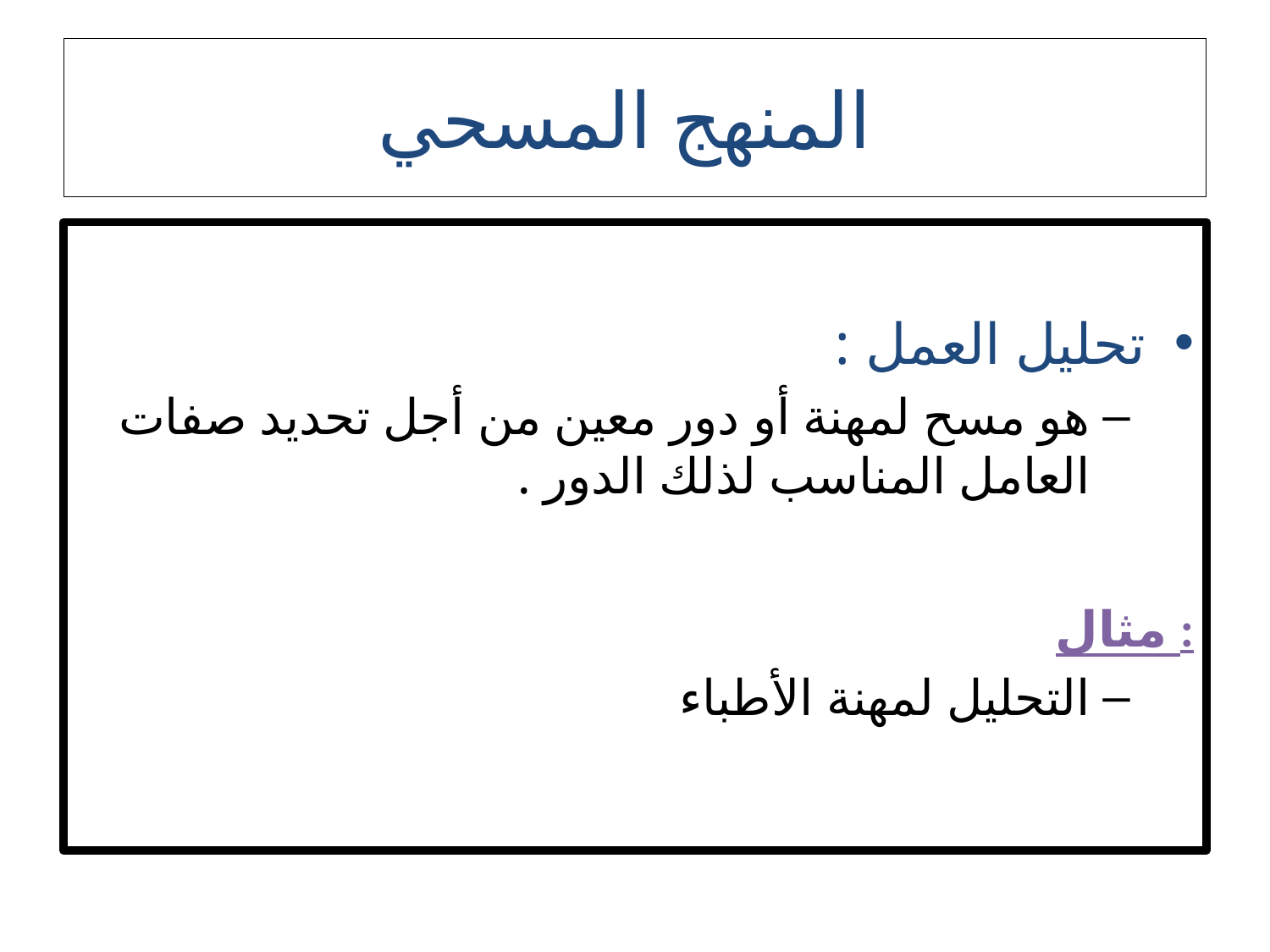

# المنهج المسحي

تحليل العمل :
هو مسح لمهنة أو دور معين من أجل تحديد صفات العامل المناسب لذلك الدور .

مثال :
التحليل لمهنة الأطباء